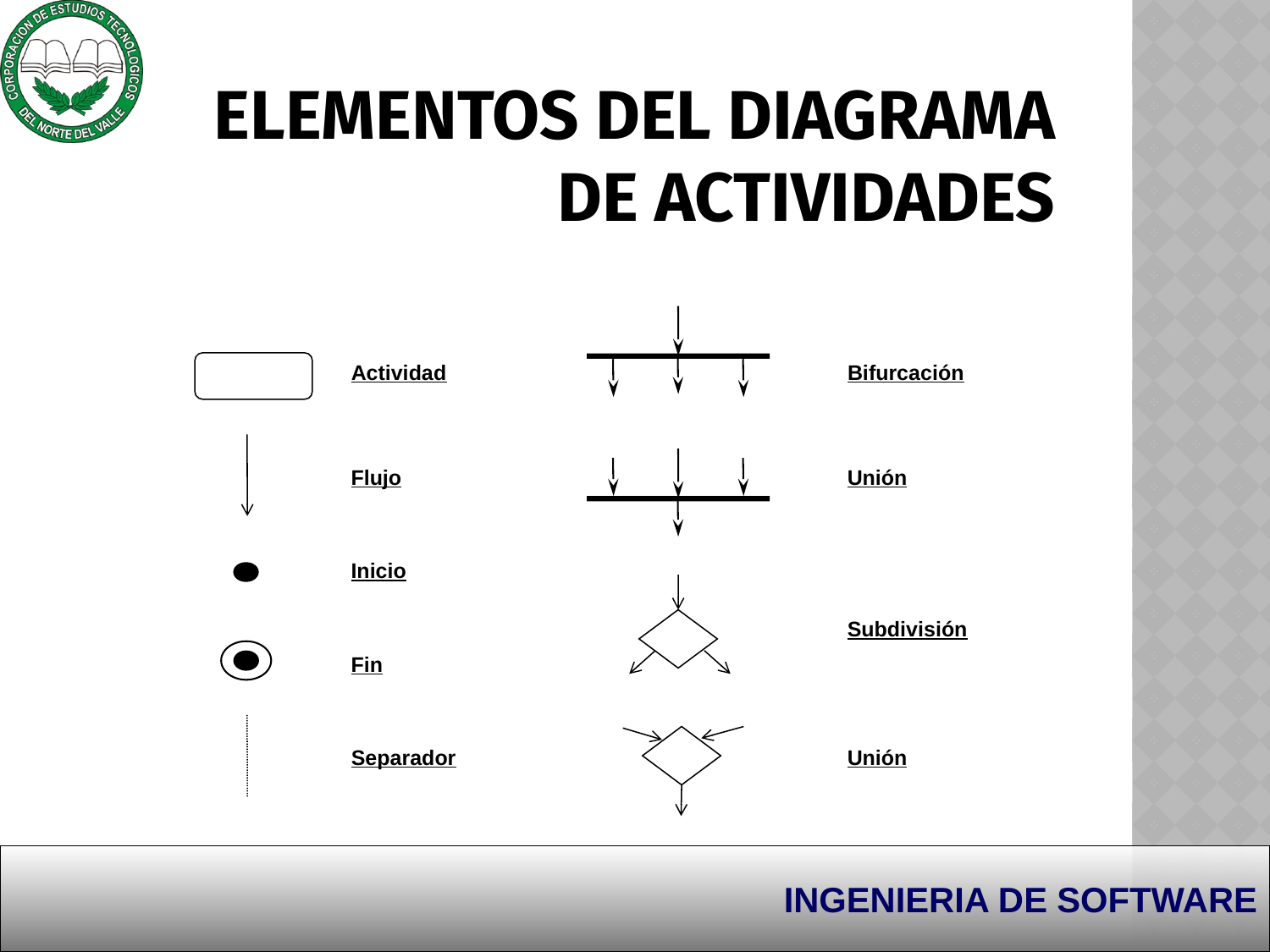

# Elementos del Diagrama de Actividades

Actividad
Bifurcación

Flujo
Unión
Inicio

Subdivisión

Fin

Separador
Unión